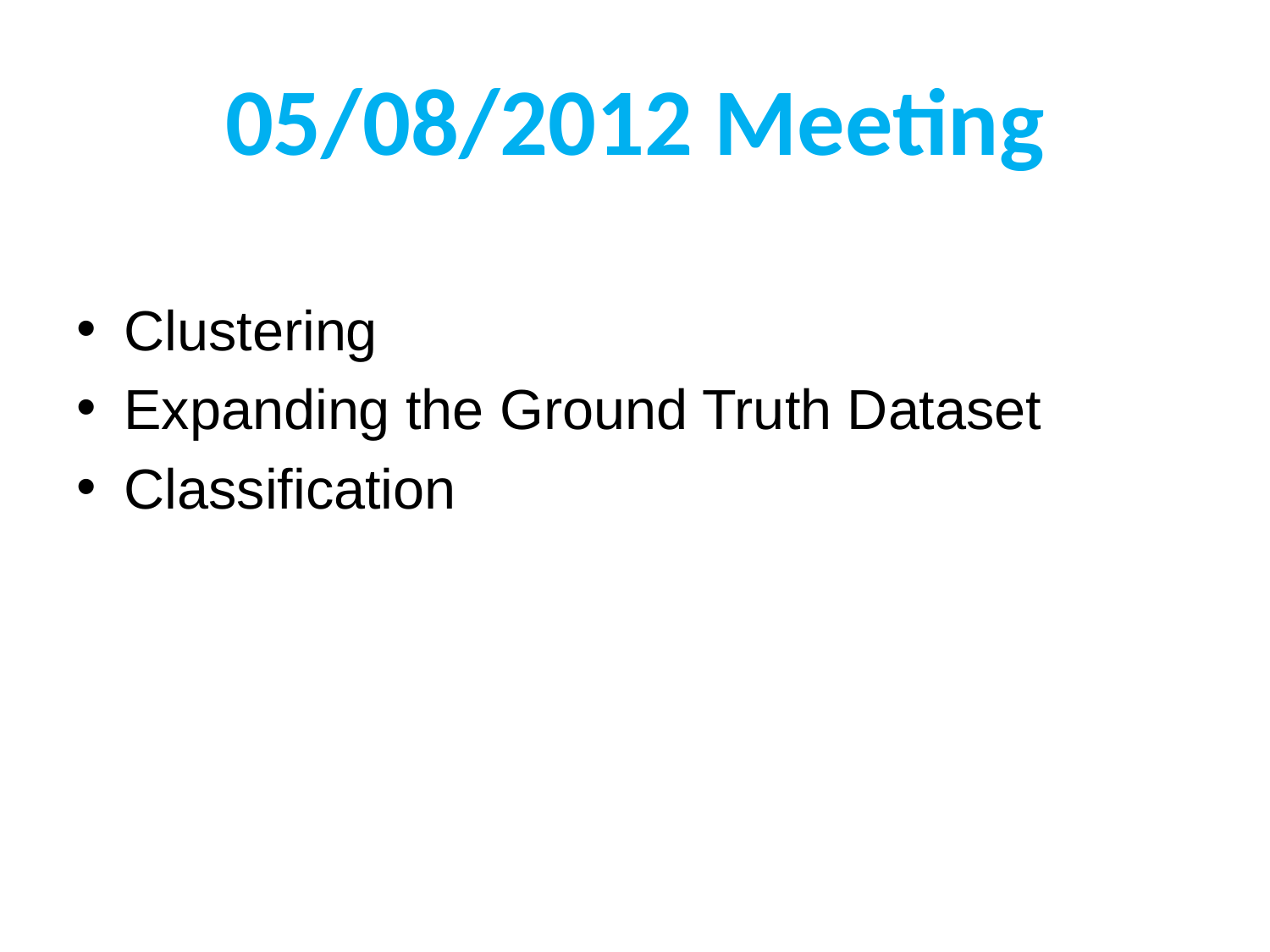

# 05/08/2012 Meeting
Clustering
Expanding the Ground Truth Dataset
Classification